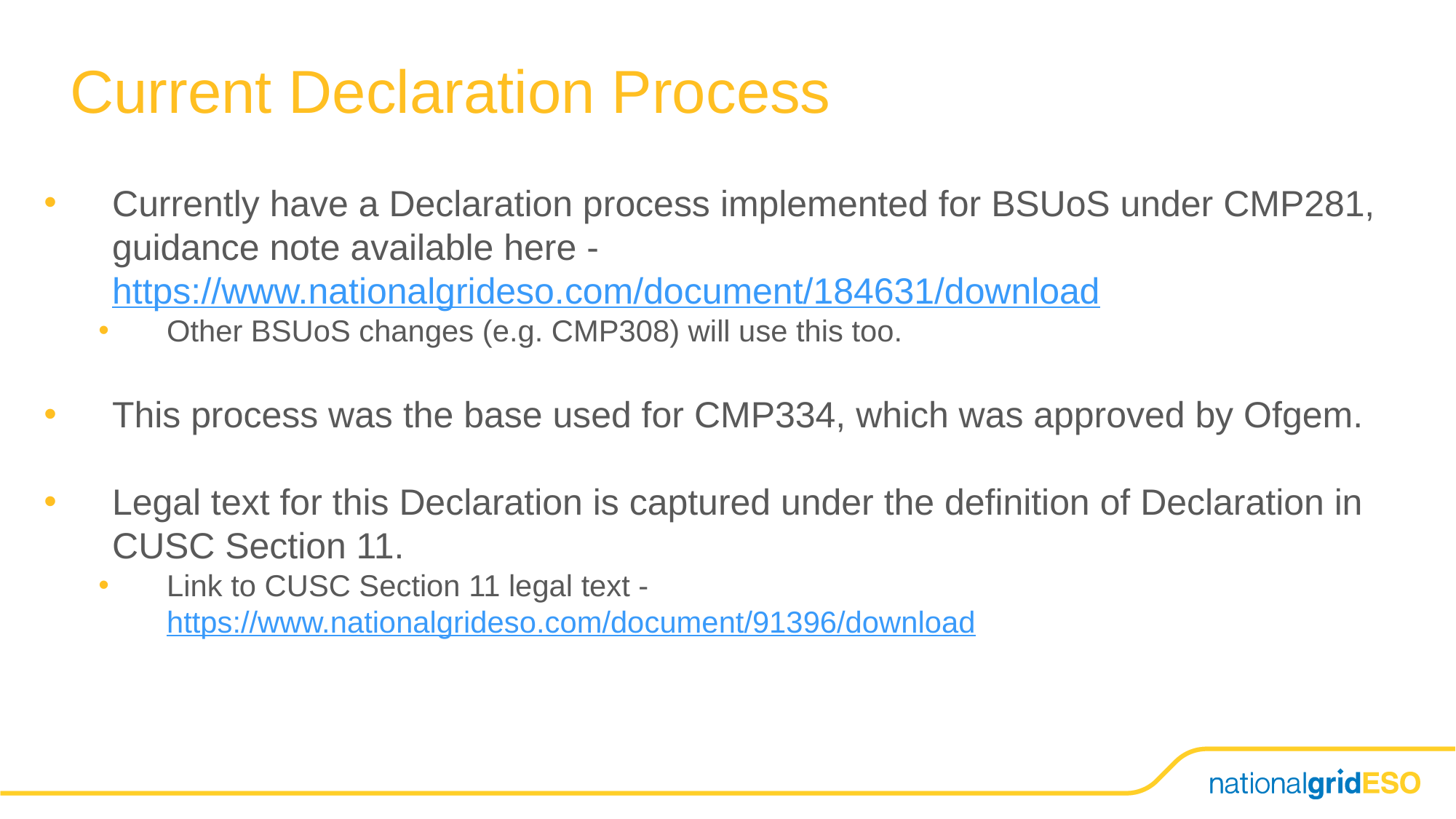

# Current Declaration Process

Currently have a Declaration process implemented for BSUoS under CMP281, guidance note available here - https://www.nationalgrideso.com/document/184631/download
Other BSUoS changes (e.g. CMP308) will use this too.

This process was the base used for CMP334, which was approved by Ofgem.

Legal text for this Declaration is captured under the definition of Declaration in CUSC Section 11.
Link to CUSC Section 11 legal text - https://www.nationalgrideso.com/document/91396/download